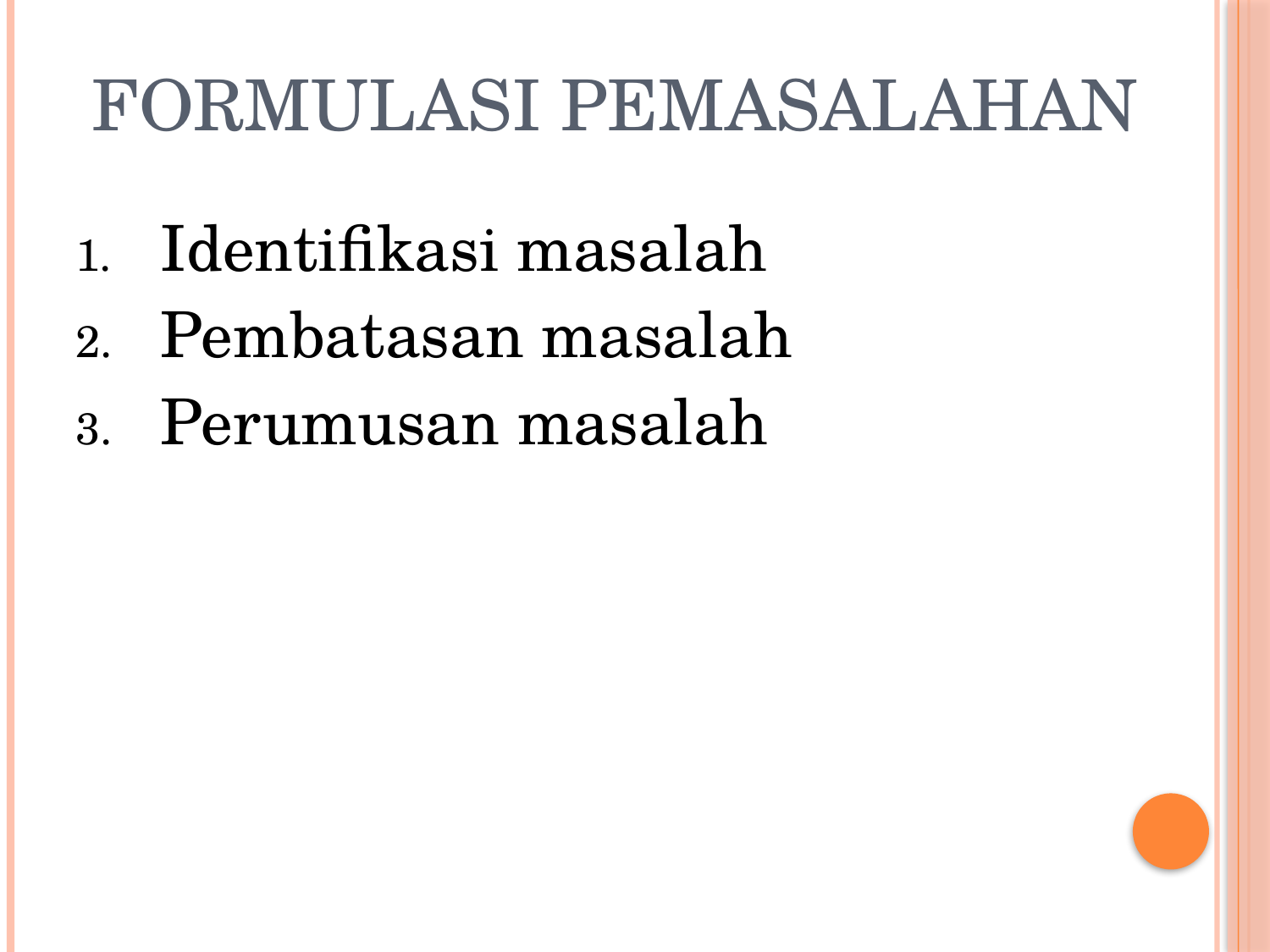

# Formulasi Pemasalahan
Identifikasi masalah
Pembatasan masalah
Perumusan masalah